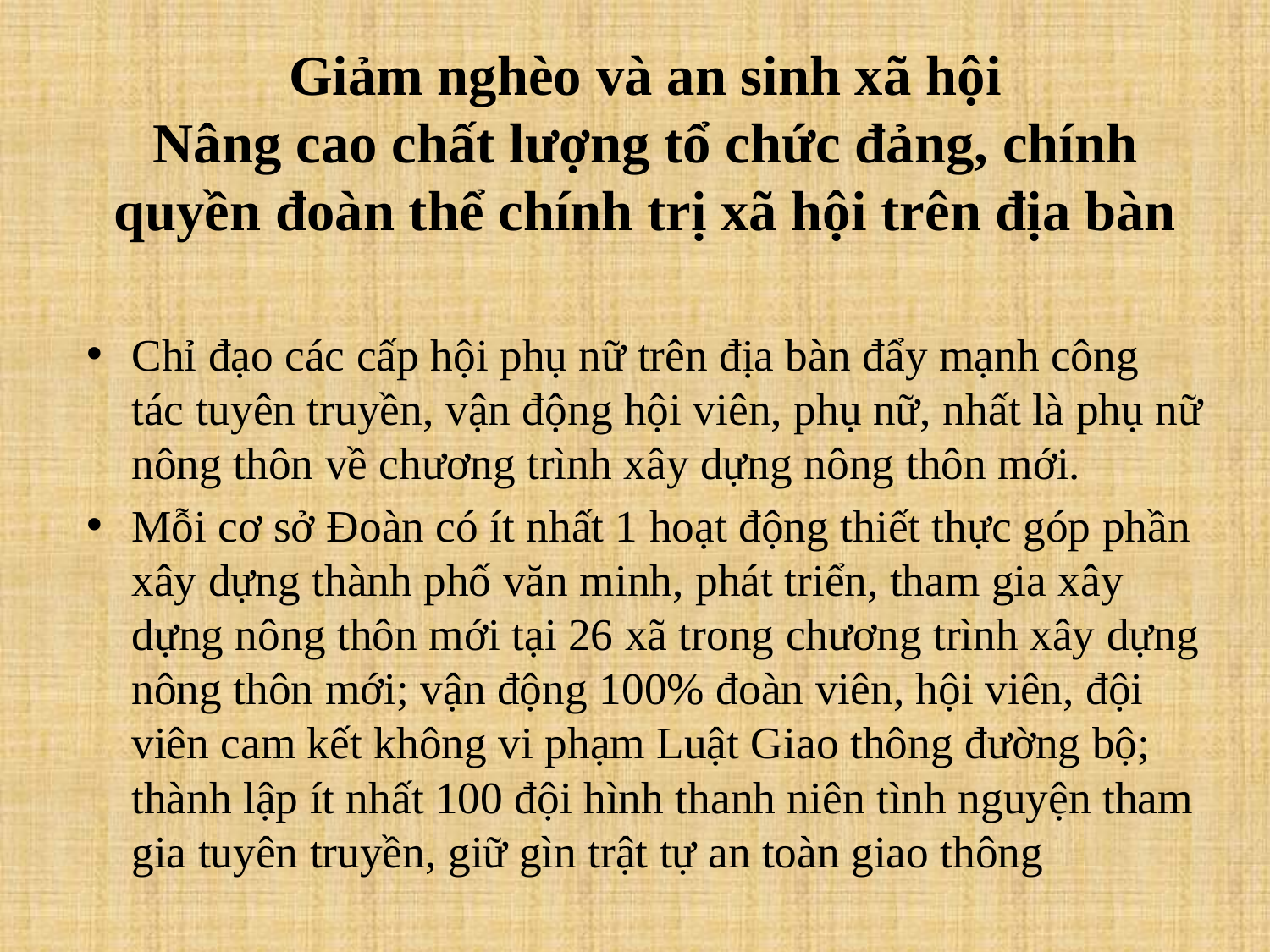

# Giảm nghèo và an sinh xã hội Nâng cao chất lượng tổ chức đảng, chính quyền đoàn thể chính trị xã hội trên địa bàn
Chỉ đạo các cấp hội phụ nữ trên địa bàn đẩy mạnh công tác tuyên truyền, vận động hội viên, phụ nữ, nhất là phụ nữ nông thôn về chương trình xây dựng nông thôn mới.
Mỗi cơ sở Đoàn có ít nhất 1 hoạt động thiết thực góp phần xây dựng thành phố văn minh, phát triển, tham gia xây dựng nông thôn mới tại 26 xã trong chương trình xây dựng nông thôn mới; vận động 100% đoàn viên, hội viên, đội viên cam kết không vi phạm Luật Giao thông đường bộ; thành lập ít nhất 100 đội hình thanh niên tình nguyện tham gia tuyên truyền, giữ gìn trật tự an toàn giao thông